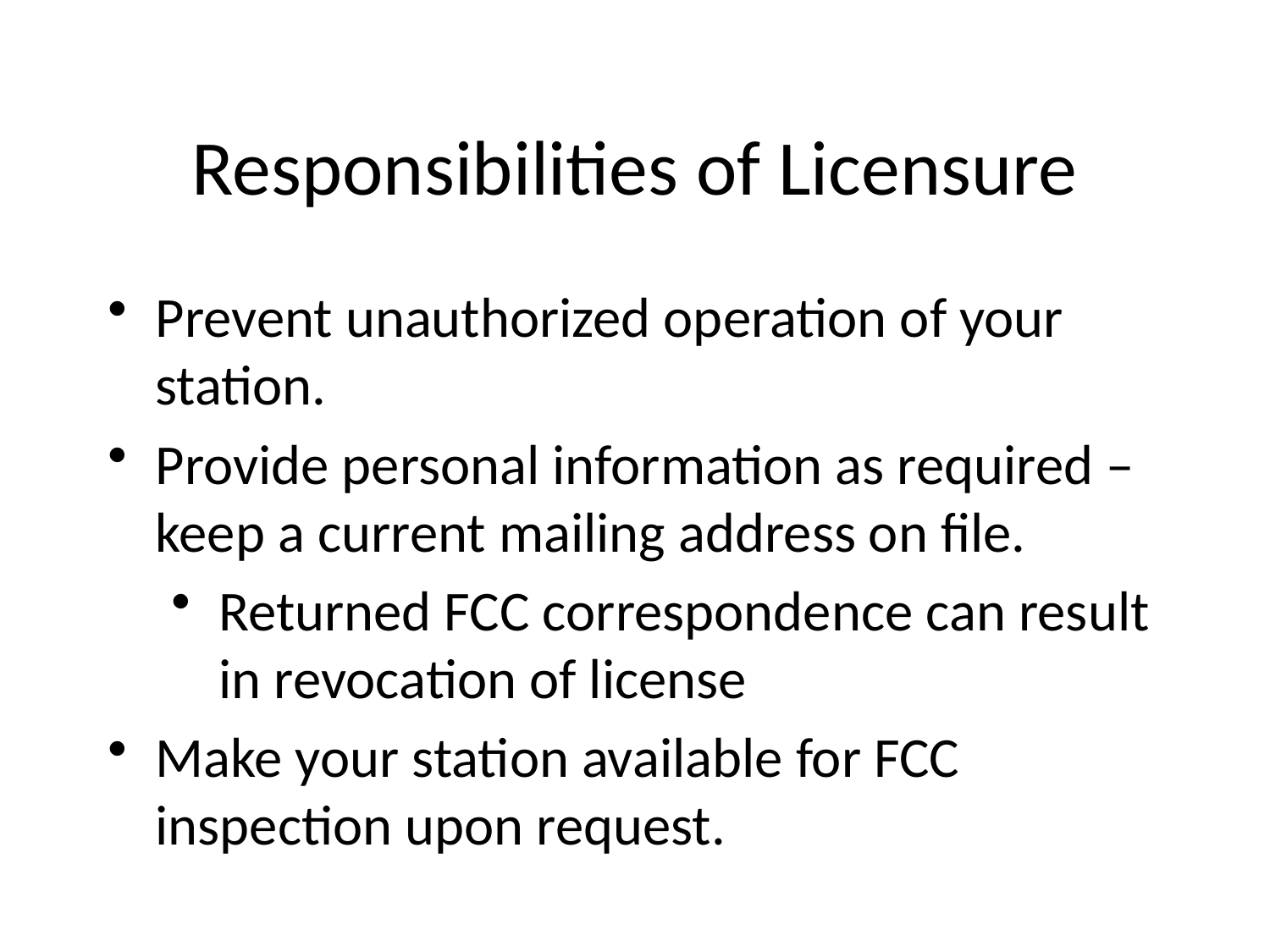

Responsibilities of Licensure
Prevent unauthorized operation of your station.
Provide personal information as required – keep a current mailing address on file.
Returned FCC correspondence can result in revocation of license
Make your station available for FCC inspection upon request.